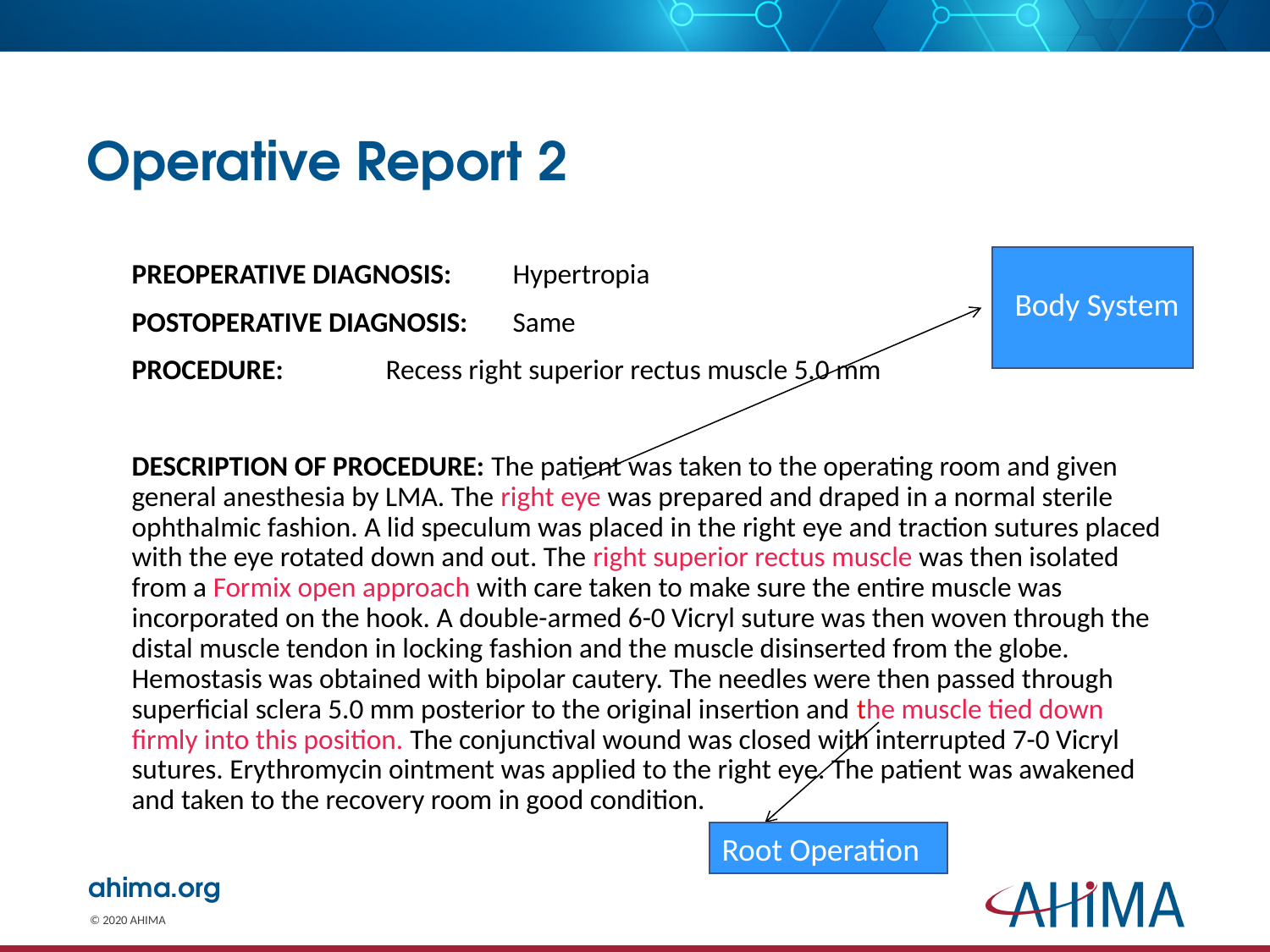

# Operative Report 2

	Preoperative diagnosis: 	Hypertropia
	POSToperative diagnosis: 	Same
	Procedure: 	Recess right superior rectus muscle 5.0 mm

	Description of Procedure: The patient was taken to the operating room and given general anesthesia by LMA. The right eye was prepared and draped in a normal sterile ophthalmic fashion. A lid speculum was placed in the right eye and traction sutures placed with the eye rotated down and out. The right superior rectus muscle was then isolated from a Formix open approach with care taken to make sure the entire muscle was incorporated on the hook. A double-armed 6-0 Vicryl suture was then woven through the distal muscle tendon in locking fashion and the muscle disinserted from the globe. Hemostasis was obtained with bipolar cautery. The needles were then passed through superficial sclera 5.0 mm posterior to the original insertion and the muscle tied down firmly into this position. The conjunctival wound was closed with interrupted 7-0 Vicryl sutures. Erythromycin ointment was applied to the right eye. The patient was awakened and taken to the recovery room in good condition.

Body System
Root Operation